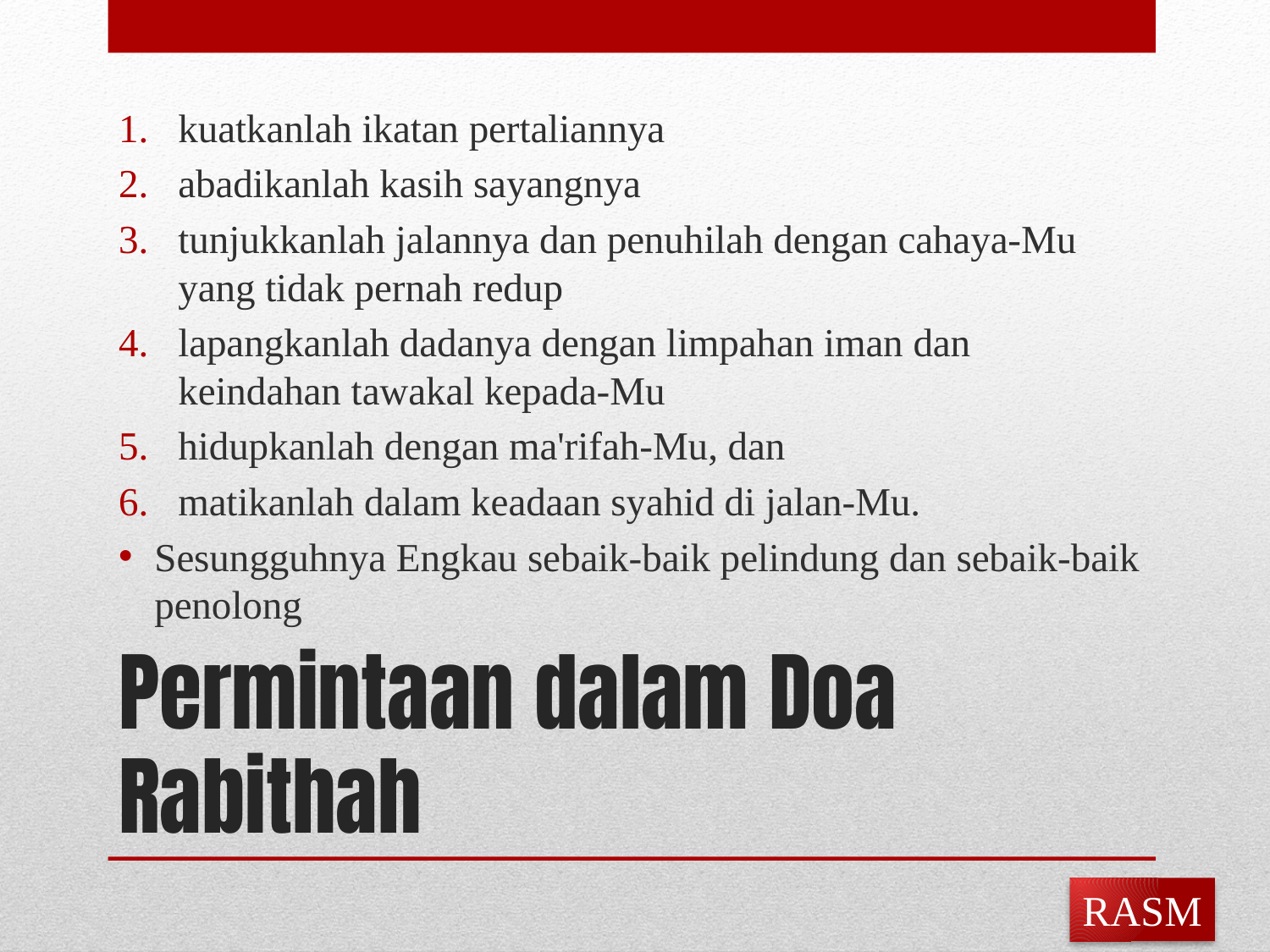

kuatkanlah ikatan pertaliannya
abadikanlah kasih sayangnya
tunjukkanlah jalannya dan penuhilah dengan cahaya-Mu yang tidak pernah redup
lapangkanlah dadanya dengan limpahan iman dan keindahan tawakal kepada-Mu
hidupkanlah dengan ma'rifah-Mu, dan
matikanlah dalam keadaan syahid di jalan-Mu.
Sesungguhnya Engkau sebaik-baik pelindung dan sebaik-baik penolong
# Permintaan dalam Doa Rabithah
RASM